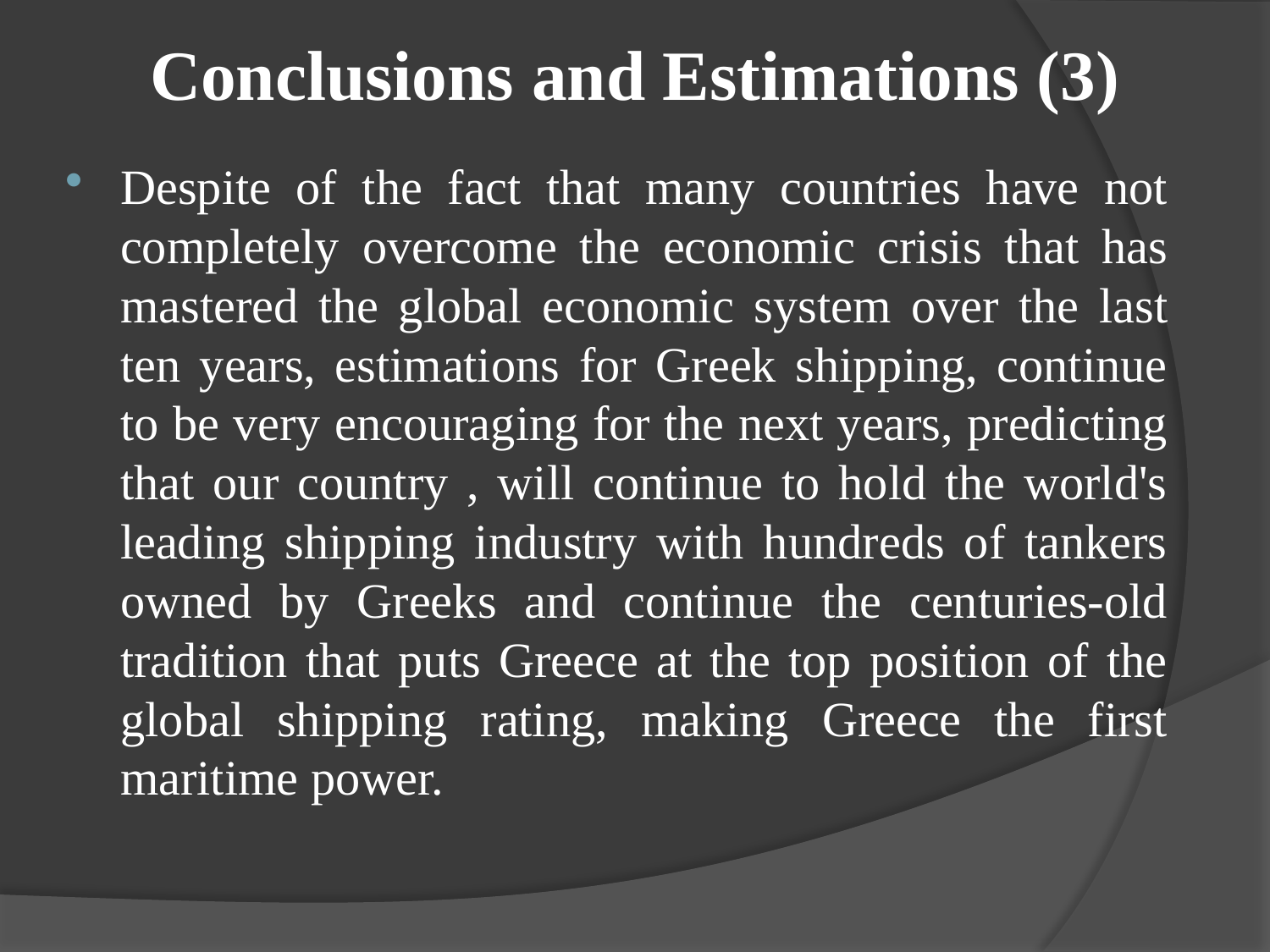

# Conclusions and Estimations (3)
Despite of the fact that many countries have not completely overcome the economic crisis that has mastered the global economic system over the last ten years, estimations for Greek shipping, continue to be very encouraging for the next years, predicting that our country , will continue to hold the world's leading shipping industry with hundreds of tankers owned by Greeks and continue the centuries-old tradition that puts Greece at the top position of the global shipping rating, making Greece the first maritime power.